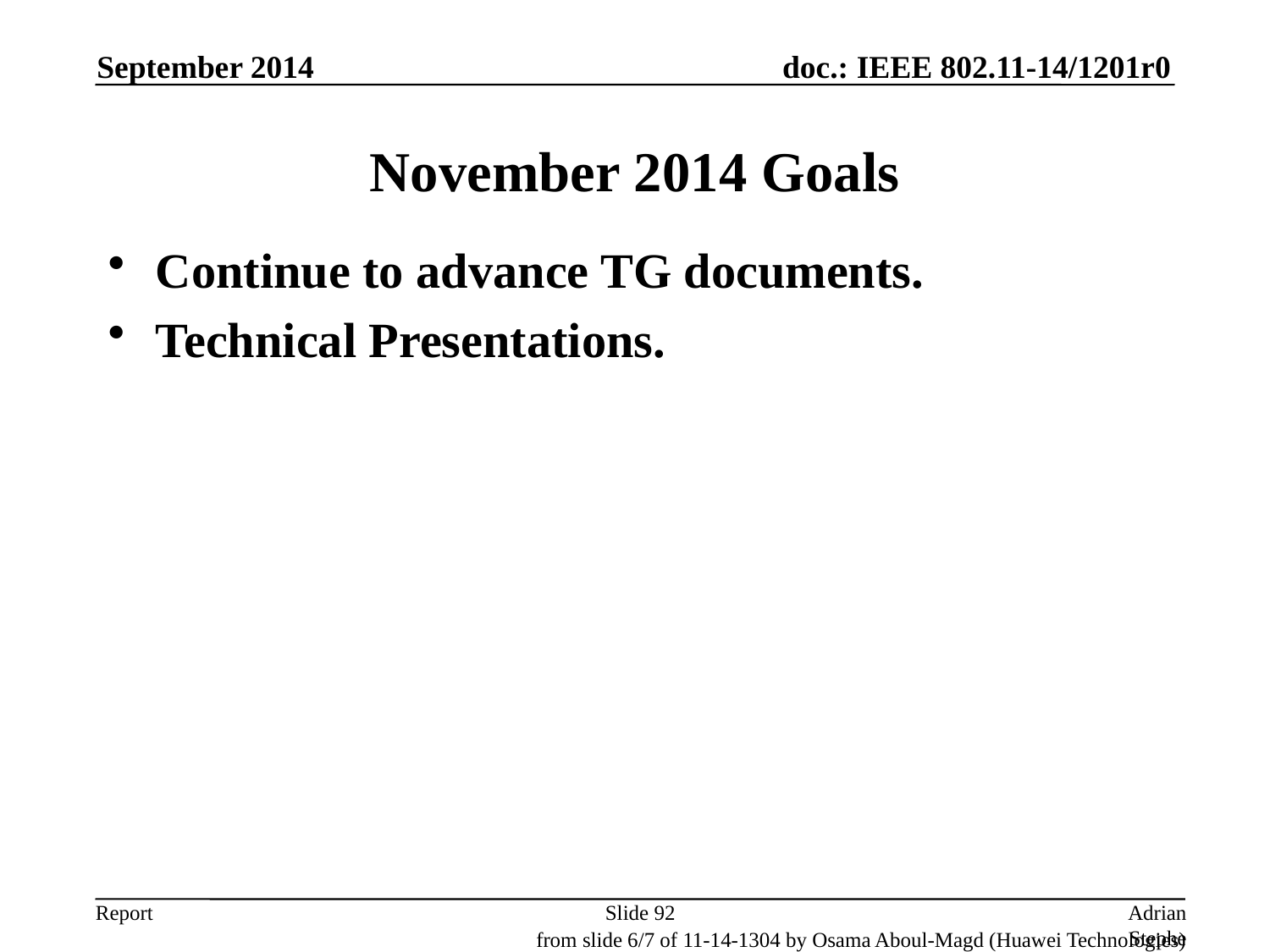

September 2014
# November 2014 Goals
Continue to advance TG documents.
Technical Presentations.
Slide 92
Adrian Stephens, Intel Corporation
from slide 6/7 of 11-14-1304 by Osama Aboul-Magd (Huawei Technologies)